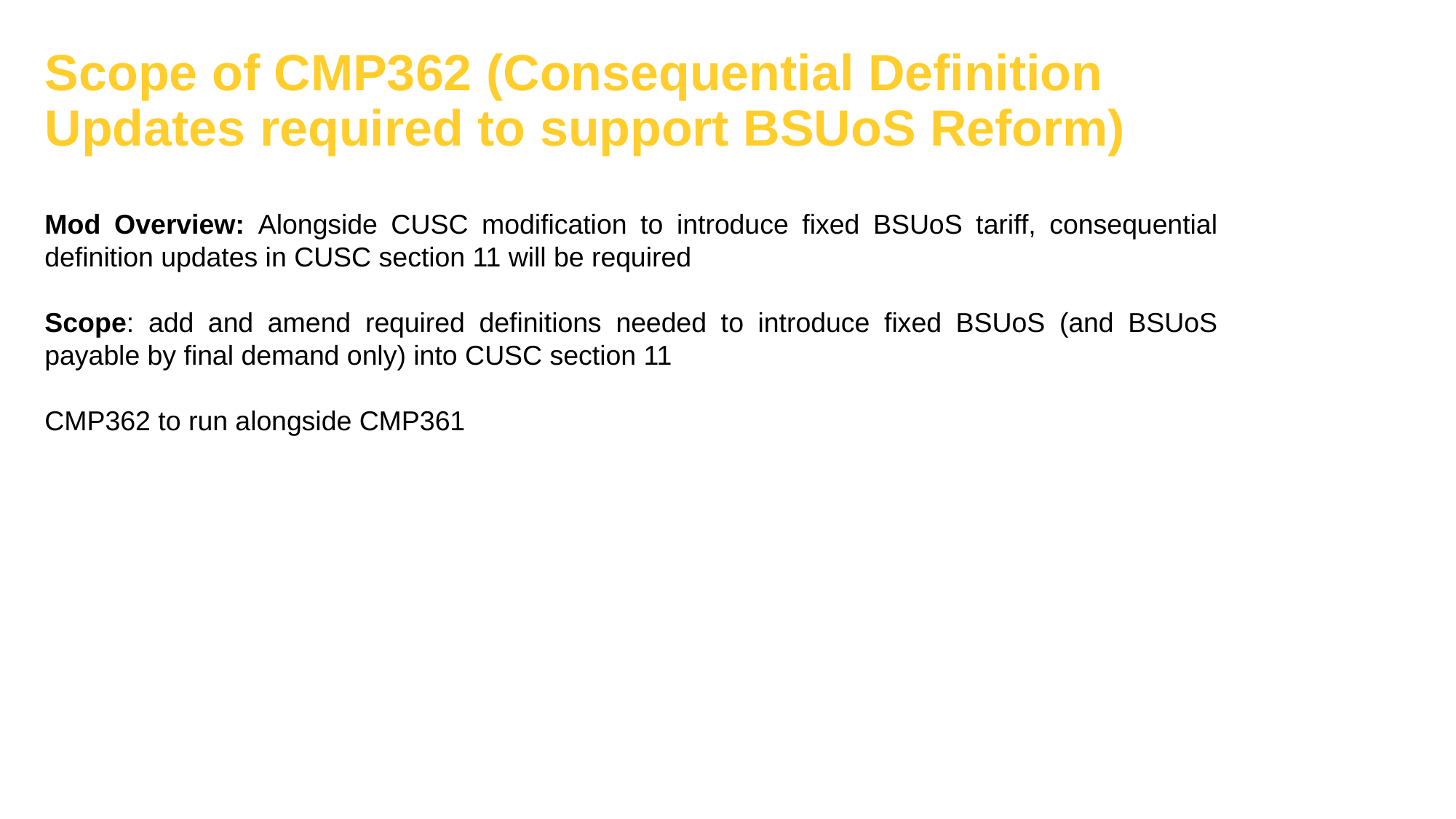

# Scope of CMP362 (Consequential Definition Updates required to support BSUoS Reform)
Mod Overview: Alongside CUSC modification to introduce fixed BSUoS tariff, consequential definition updates in CUSC section 11 will be required

Scope: add and amend required definitions needed to introduce fixed BSUoS (and BSUoS payable by final demand only) into CUSC section 11

CMP362 to run alongside CMP361